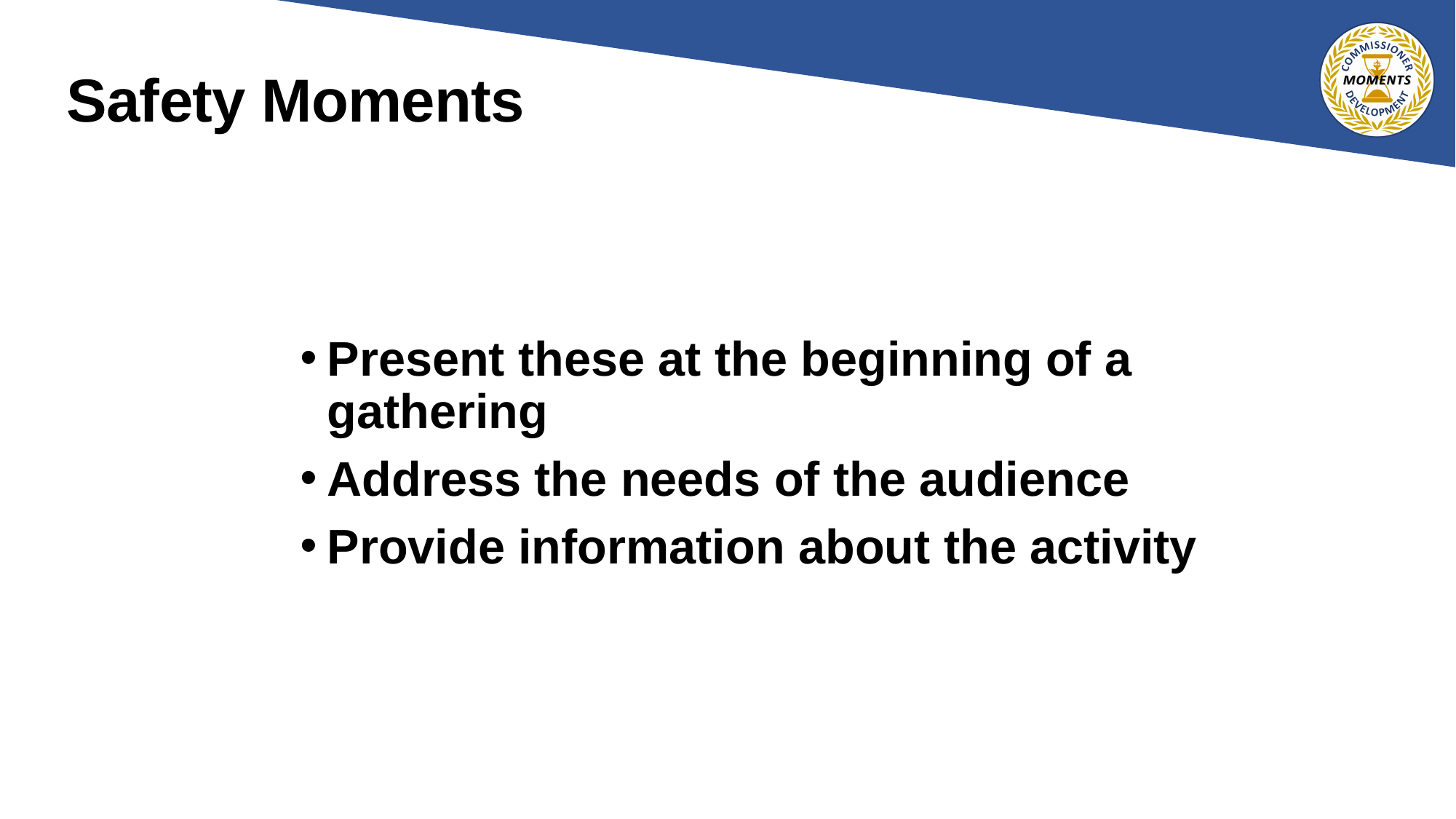

# Safety Moments
Present these at the beginning of a gathering
Address the needs of the audience
Provide information about the activity